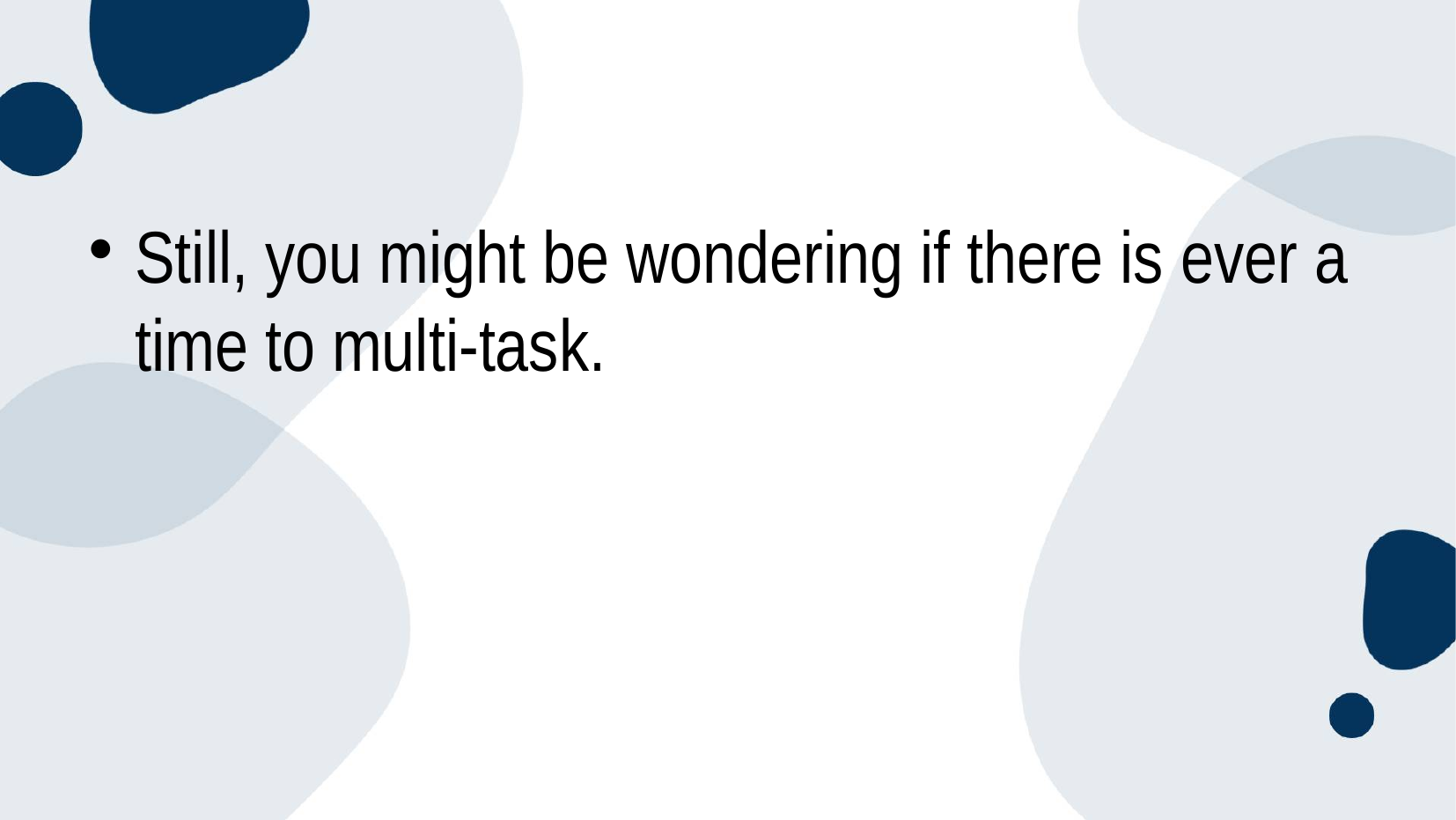

Still, you might be wondering if there is ever a time to multi-task.